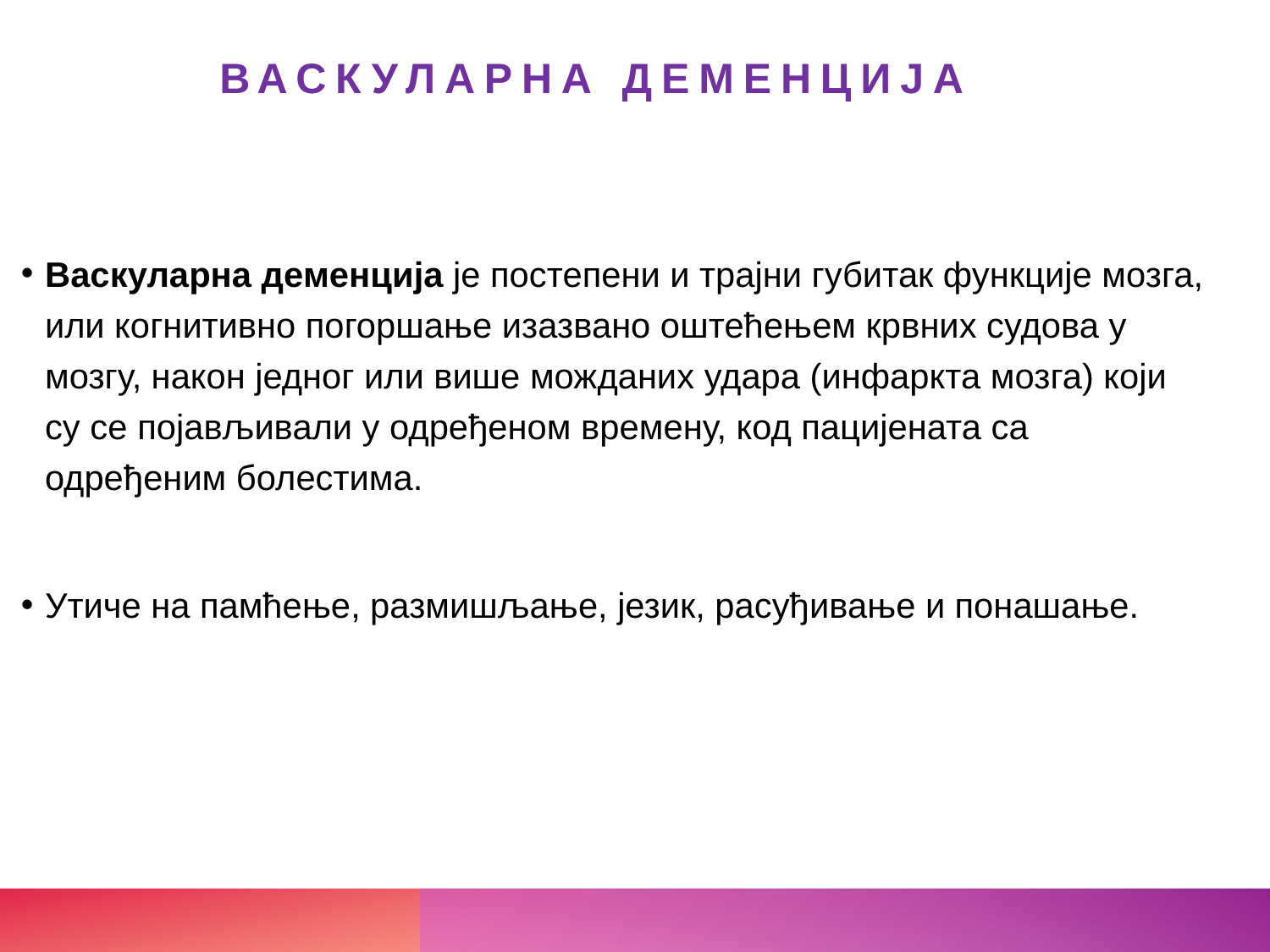

# Васкуларна деменција
Васкуларна деменција је постепени и трајни губитак функције мозга, или когнитивно погоршање изазвано оштећењем крвних судова у мозгу, након једног или више можданих удара (инфаркта мозга) који су се појављивали у одређеном времену, код пацијената са одређеним болестима.

Утиче на памћење, размишљање, језик, расуђивање и понашање.